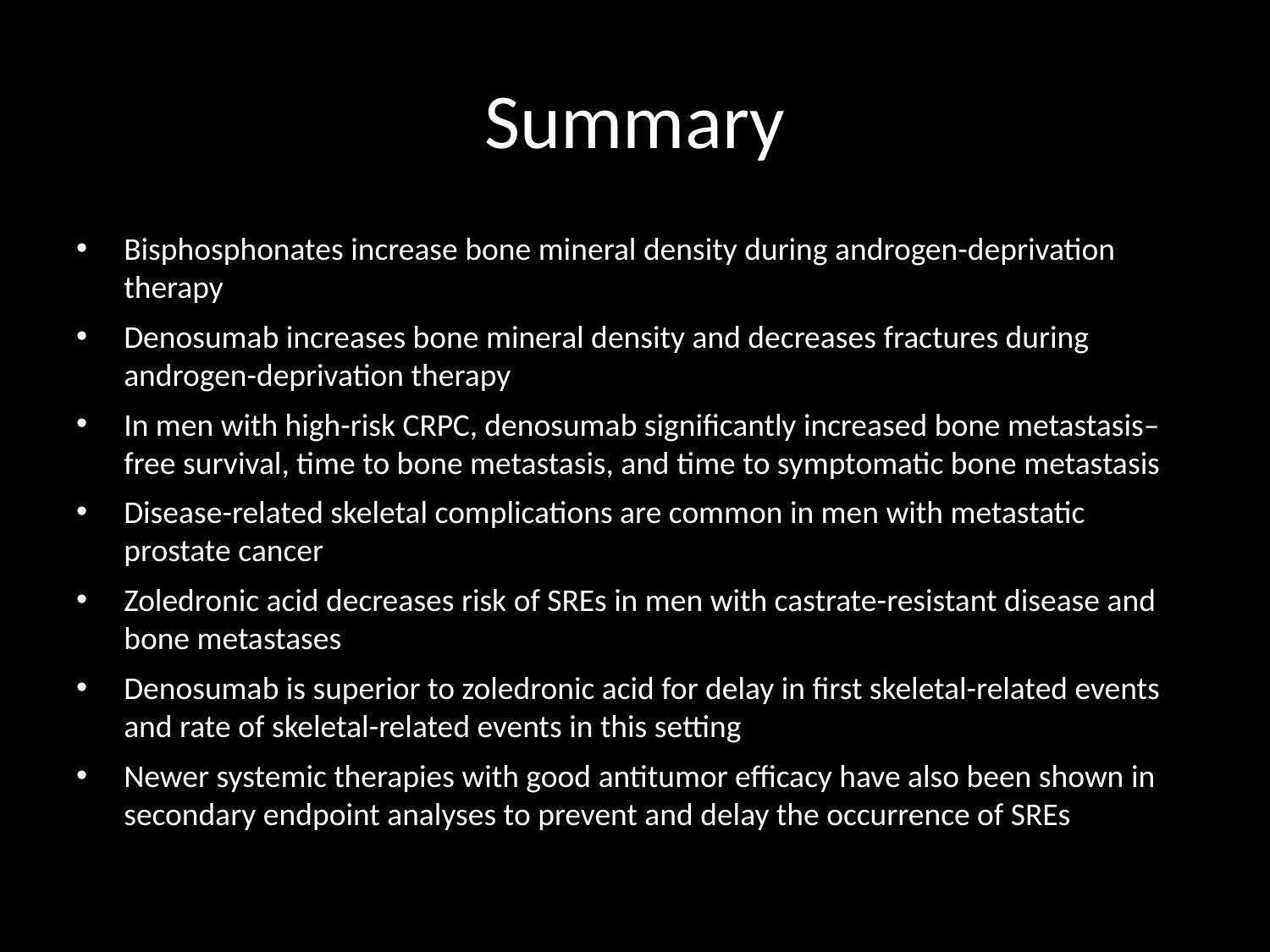

# Summary
Bisphosphonates increase bone mineral density during androgen-deprivation therapy
Denosumab increases bone mineral density and decreases fractures during androgen-deprivation therapy
In men with high-risk CRPC, denosumab significantly increased bone metastasis–free survival, time to bone metastasis, and time to symptomatic bone metastasis
Disease-related skeletal complications are common in men with metastatic prostate cancer
Zoledronic acid decreases risk of SREs in men with castrate-resistant disease and bone metastases
Denosumab is superior to zoledronic acid for delay in first skeletal-related events and rate of skeletal-related events in this setting
Newer systemic therapies with good antitumor efficacy have also been shown in secondary endpoint analyses to prevent and delay the occurrence of SREs